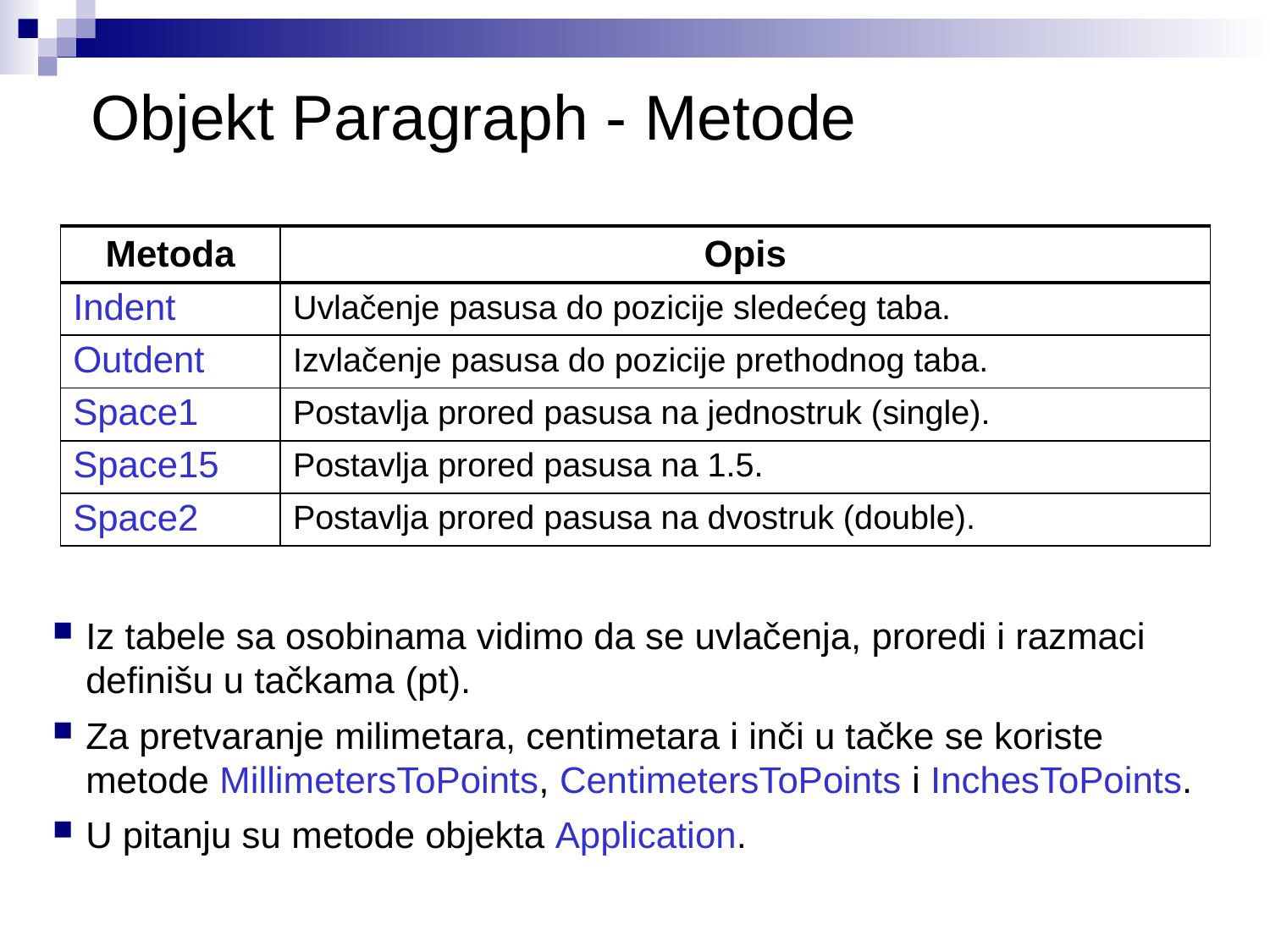

# Objekt Paragraph - Metode
| Metoda | Opis |
| --- | --- |
| Indent | Uvlačenje pasusa do pozicije sledećeg taba. |
| Outdent | Izvlačenje pasusa do pozicije prethodnog taba. |
| Space1 | Postavlja prored pasusa na jednostruk (single). |
| Space15 | Postavlja prored pasusa na 1.5. |
| Space2 | Postavlja prored pasusa na dvostruk (double). |
Iz tabele sa osobinama vidimo da se uvlačenja, proredi i razmaci definišu u tačkama (pt).
Za pretvaranje milimetara, centimetara i inči u tačke se koriste metode MillimetersToPoints, CentimetersToPoints i InchesToPoints.
U pitanju su metode objekta Application.